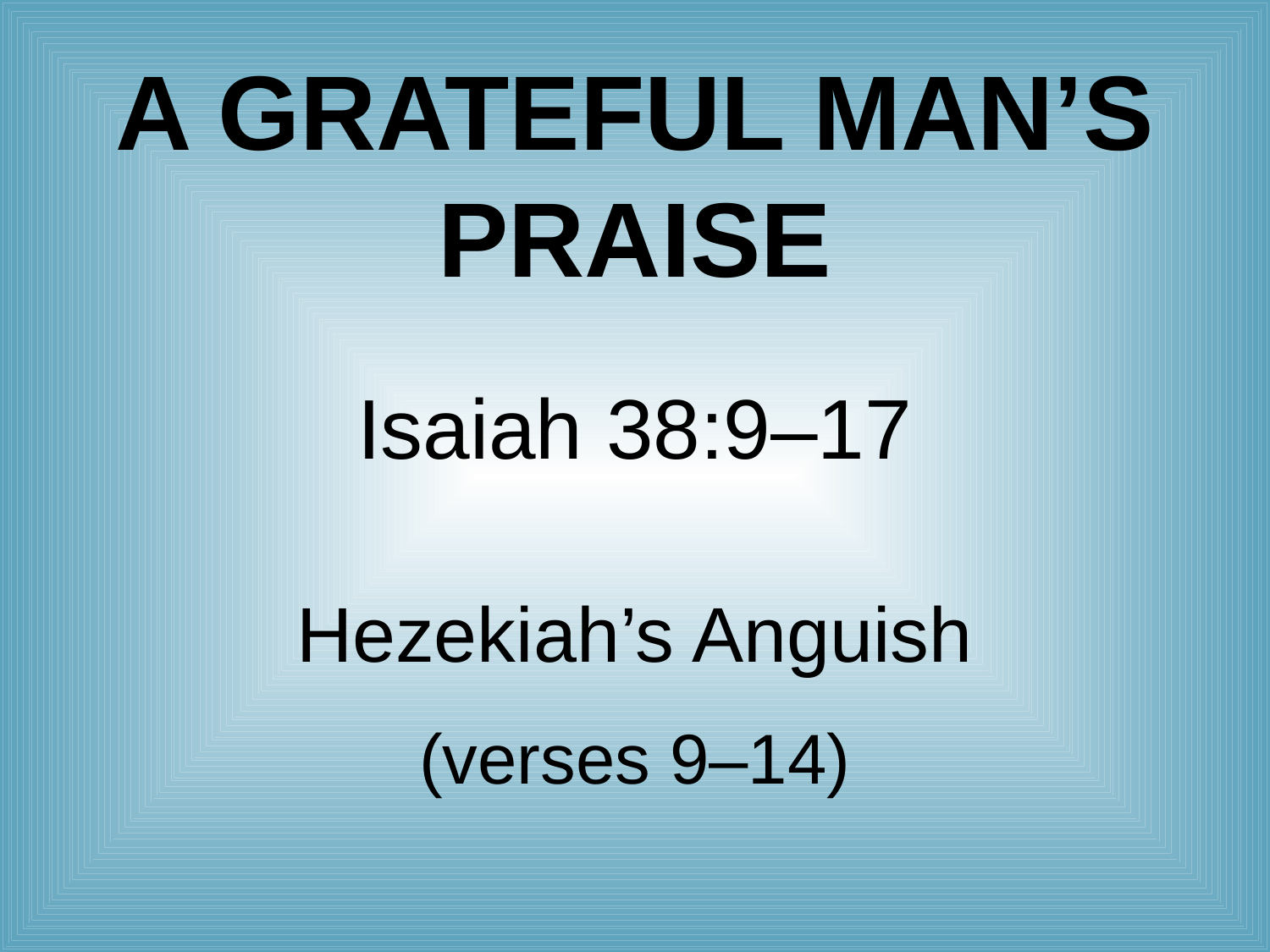

# A Grateful Man’s Praise
Isaiah 38:9–17

Hezekiah’s Anguish
(verses 9–14)